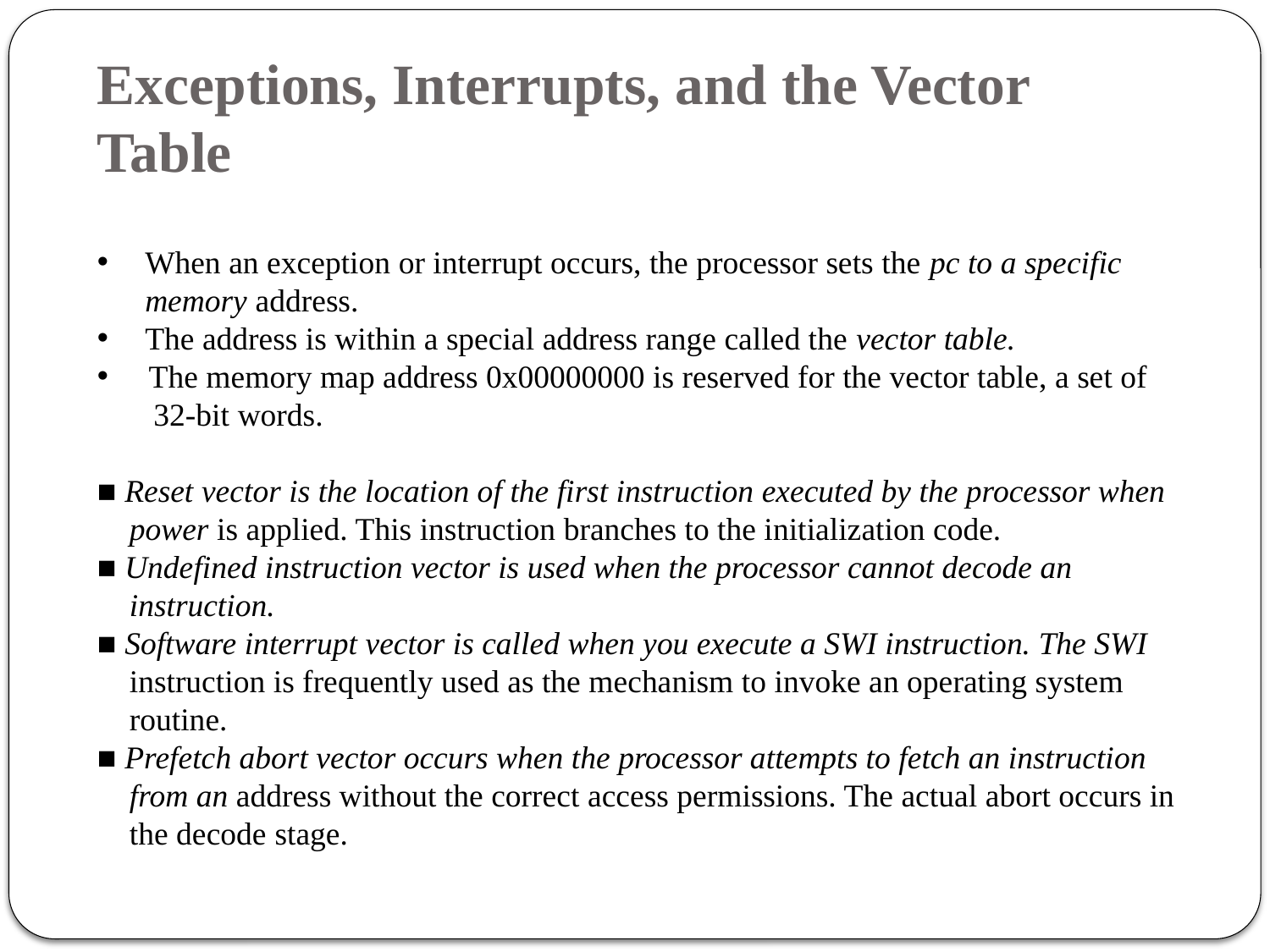

# Exceptions, Interrupts, and the Vector Table
When an exception or interrupt occurs, the processor sets the pc to a specific memory address.
The address is within a special address range called the vector table.
     The memory map address 0x00000000 is reserved for the vector table, a set of
       32-bit words.

■ Reset vector is the location of the first instruction executed by the processor when
    power is applied. This instruction branches to the initialization code.
■ Undefined instruction vector is used when the processor cannot decode an
    instruction.
■ Software interrupt vector is called when you execute a SWI instruction. The SWI
    instruction is frequently used as the mechanism to invoke an operating system
    routine.
■ Prefetch abort vector occurs when the processor attempts to fetch an instruction
    from an address without the correct access permissions. The actual abort occurs in
    the decode stage.